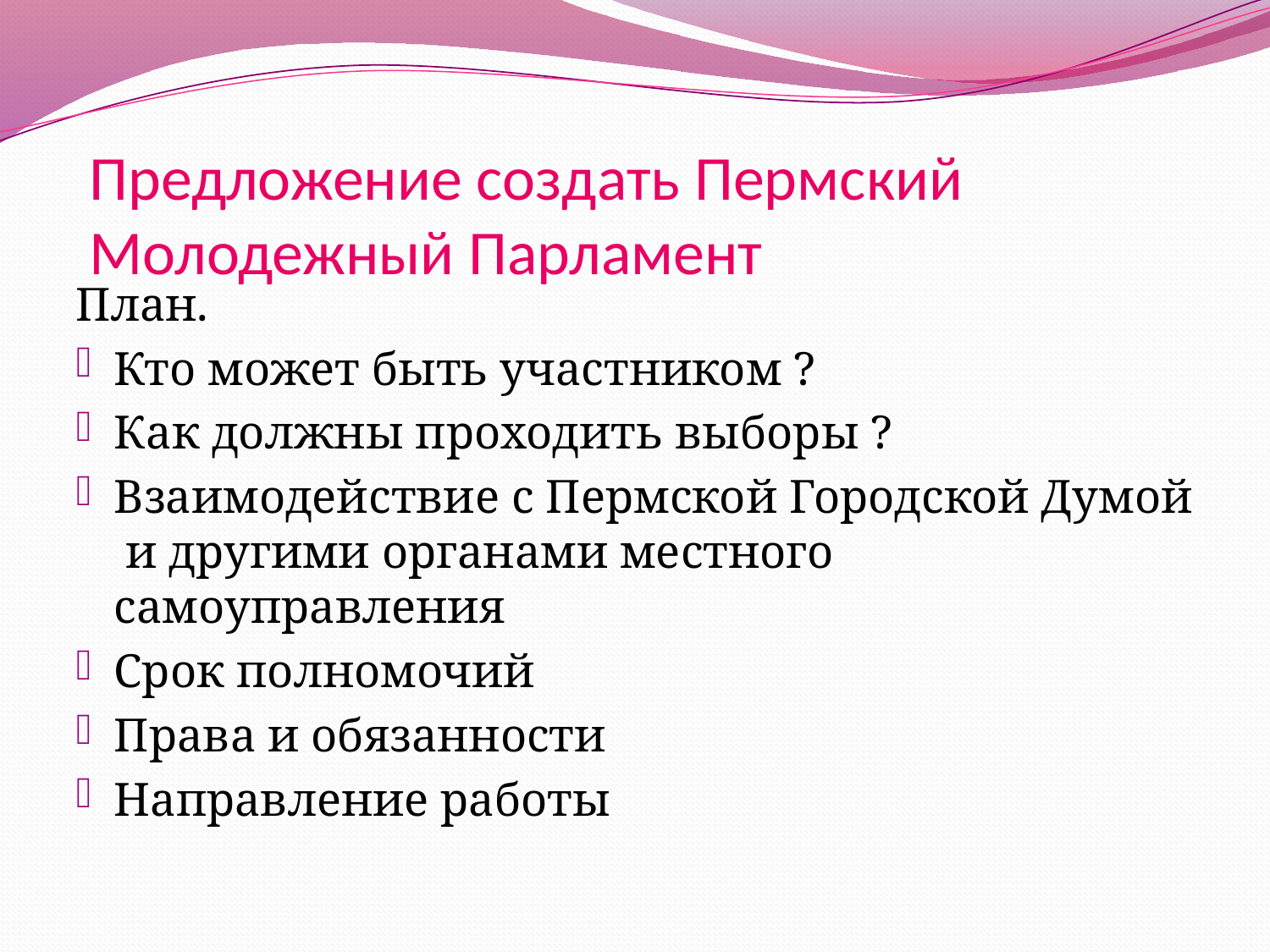

# Предложение создать Пермский Молодежный Парламент
План.
Кто может быть участником ?
Как должны проходить выборы ?
Взаимодействие с Пермской Городской Думой  и другими органами местного самоуправления
Срок полномочий
Права и обязанности
Направление работы